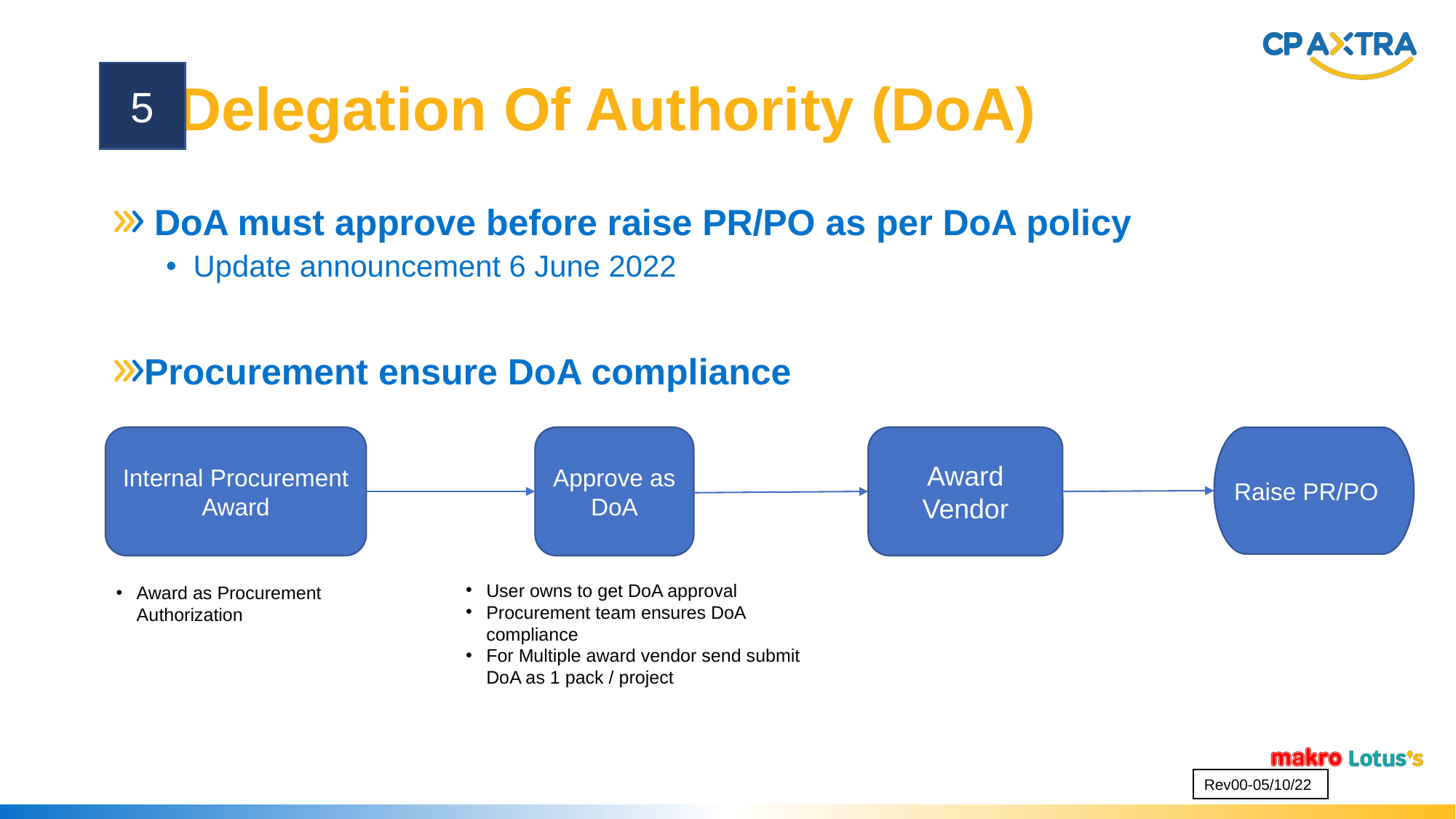

Delegation Of Authority (DoA)
5
 DoA must approve before raise PR/PO as per DoA policy
Update announcement 6 June 2022

Procurement ensure DoA compliance
Internal Procurement Award
Approve as DoA
Award Vendor
Raise PR/PO
User owns to get DoA approval
Procurement team ensures DoA compliance
For Multiple award vendor send submit DoA as 1 pack / project
Award as Procurement Authorization

Rev00-05/10/22